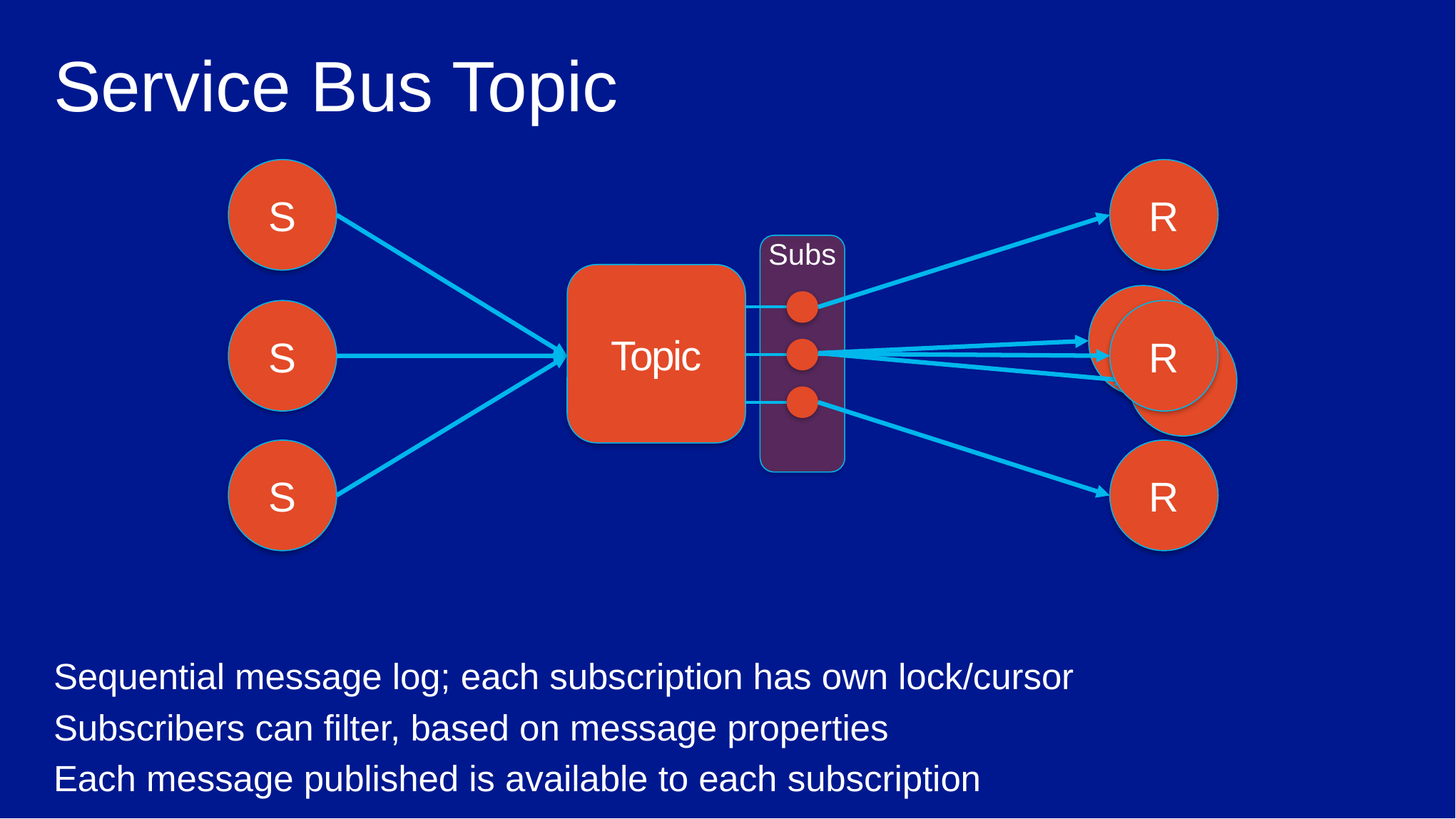

# Service Bus Topic
S
S
R
R
Subs

Topic

R
R
S
R
Sequential message log; each subscription has own lock/cursor
Subscribers can filter, based on message properties
Each message published is available to each subscription